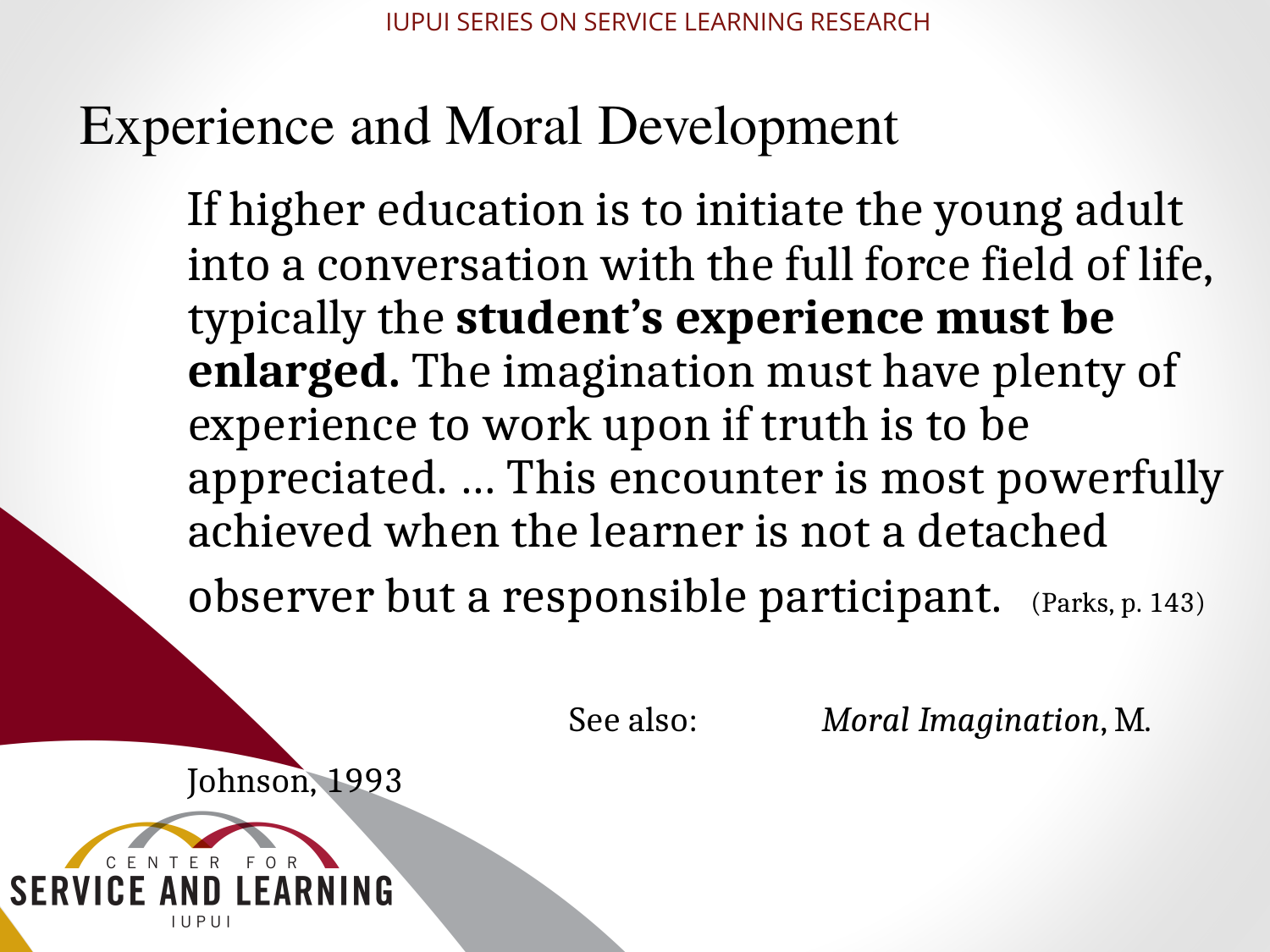

IUPUI SERIES ON SERVICE LEARNING RESEARCH
Experience and Moral Development
	If higher education is to initiate the young adult into a conversation with the full force field of life, typically the student’s experience must be enlarged. The imagination must have plenty of experience to work upon if truth is to be appreciated. … This encounter is most powerfully achieved when the learner is not a detached observer but a responsible participant.  (Parks, p. 143)

    			See also: 	Moral Imagination, M. Johnson, 1993